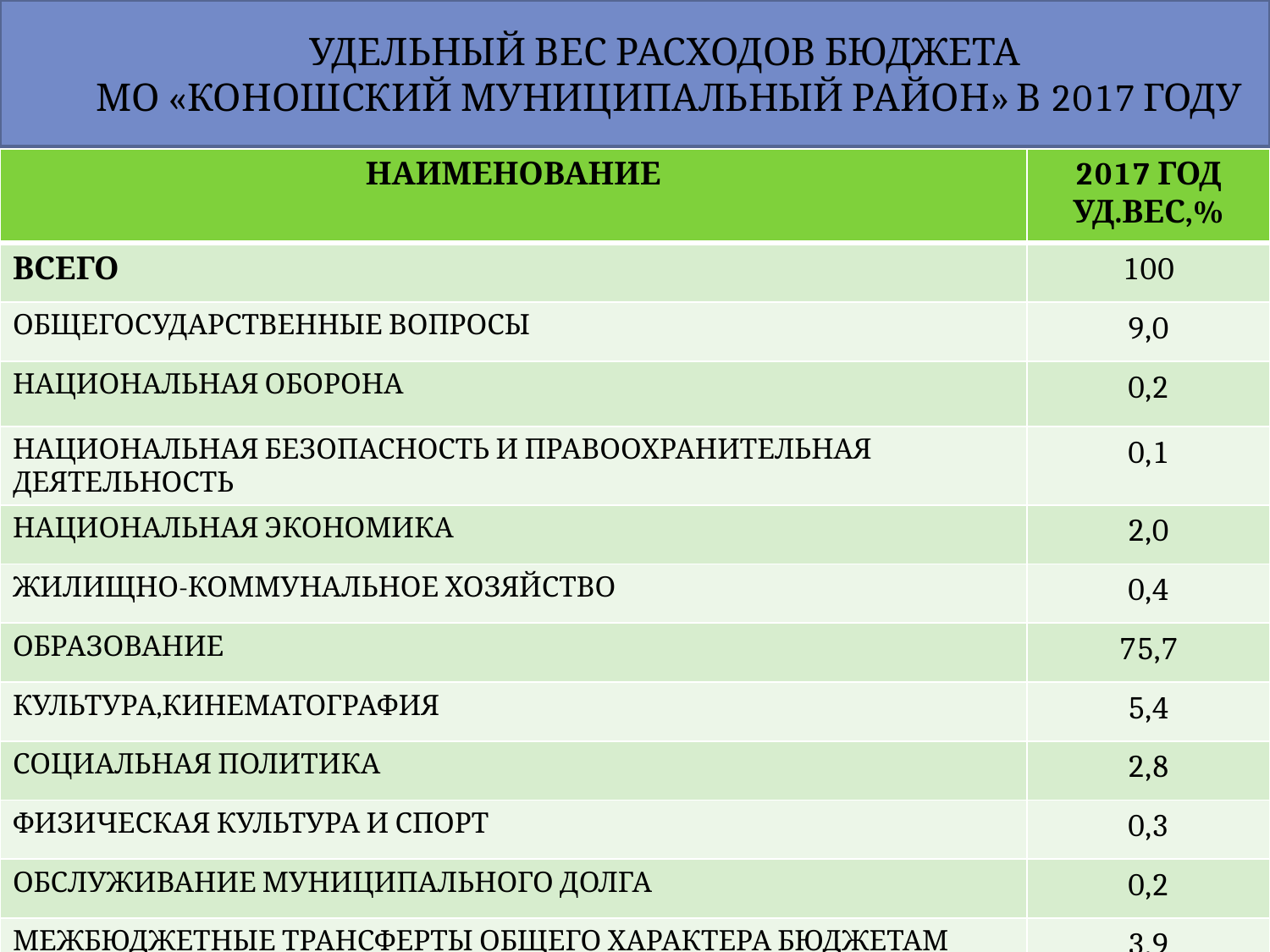

# УДЕЛЬНЫЙ ВЕС РАСХОДОВ БЮДЖЕТА МО «КОНОШСКИЙ МУНИЦИПАЛЬНЫЙ РАЙОН» В 2017 ГОДУ
| НАИМЕНОВАНИЕ | 2017 ГОД УД.ВЕС,% |
| --- | --- |
| ВСЕГО | 100 |
| ОБЩЕГОСУДАРСТВЕННЫЕ ВОПРОСЫ | 9,0 |
| НАЦИОНАЛЬНАЯ ОБОРОНА | 0,2 |
| НАЦИОНАЛЬНАЯ БЕЗОПАСНОСТЬ И ПРАВООХРАНИТЕЛЬНАЯ ДЕЯТЕЛЬНОСТЬ | 0,1 |
| НАЦИОНАЛЬНАЯ ЭКОНОМИКА | 2,0 |
| ЖИЛИЩНО-КОММУНАЛЬНОЕ ХОЗЯЙСТВО | 0,4 |
| ОБРАЗОВАНИЕ | 75,7 |
| КУЛЬТУРА,КИНЕМАТОГРАФИЯ | 5,4 |
| СОЦИАЛЬНАЯ ПОЛИТИКА | 2,8 |
| ФИЗИЧЕСКАЯ КУЛЬТУРА И СПОРТ | 0,3 |
| ОБСЛУЖИВАНИЕ МУНИЦИПАЛЬНОГО ДОЛГА | 0,2 |
| МЕЖБЮДЖЕТНЫЕ ТРАНСФЕРТЫ ОБЩЕГО ХАРАКТЕРА БЮДЖЕТАМ СУБЪЕКТОВ РФ И МУНИЦИПАЛЬНЫХ ОБРАЗОВАНИЙ | 3,9 |